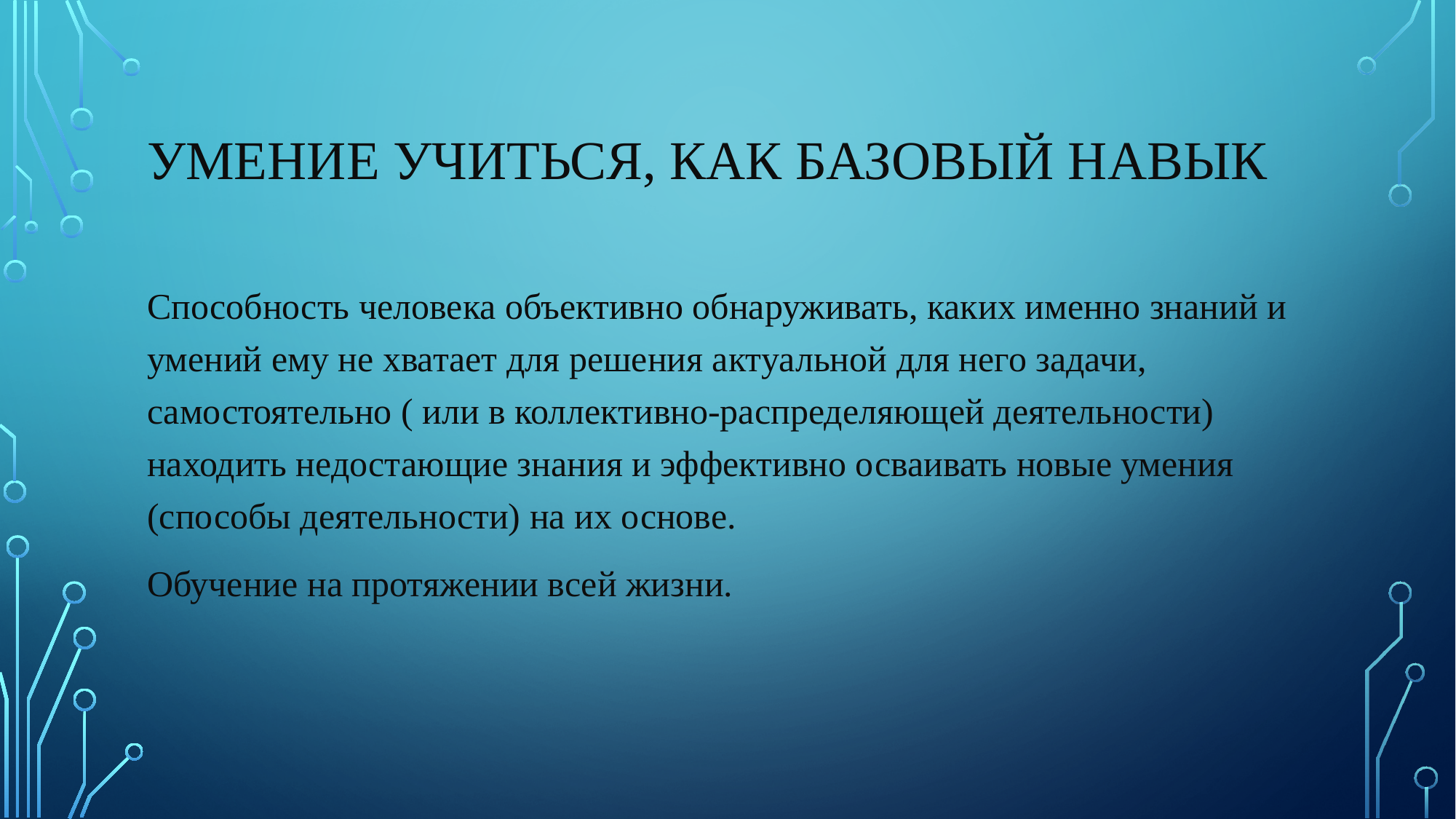

# Умение учиться, как базовый навык
Способность человека объективно обнаруживать, каких именно знаний и умений ему не хватает для решения актуальной для него задачи, самостоятельно ( или в коллективно-распределяющей деятельности) находить недостающие знания и эффективно осваивать новые умения (способы деятельности) на их основе.
Обучение на протяжении всей жизни.